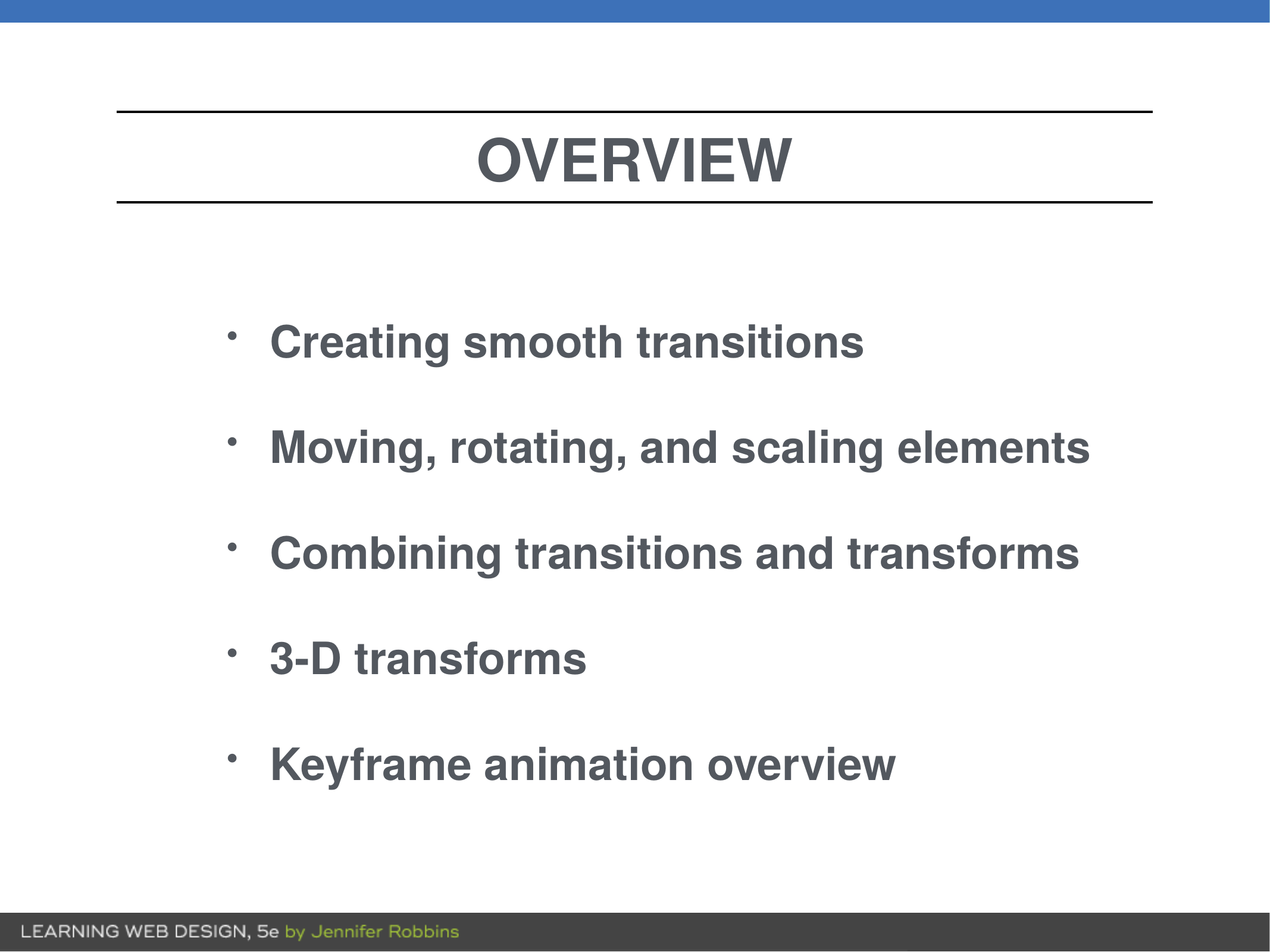

Creating smooth transitions
Moving, rotating, and scaling elements
Combining transitions and transforms
3-D transforms
Keyframe animation overview